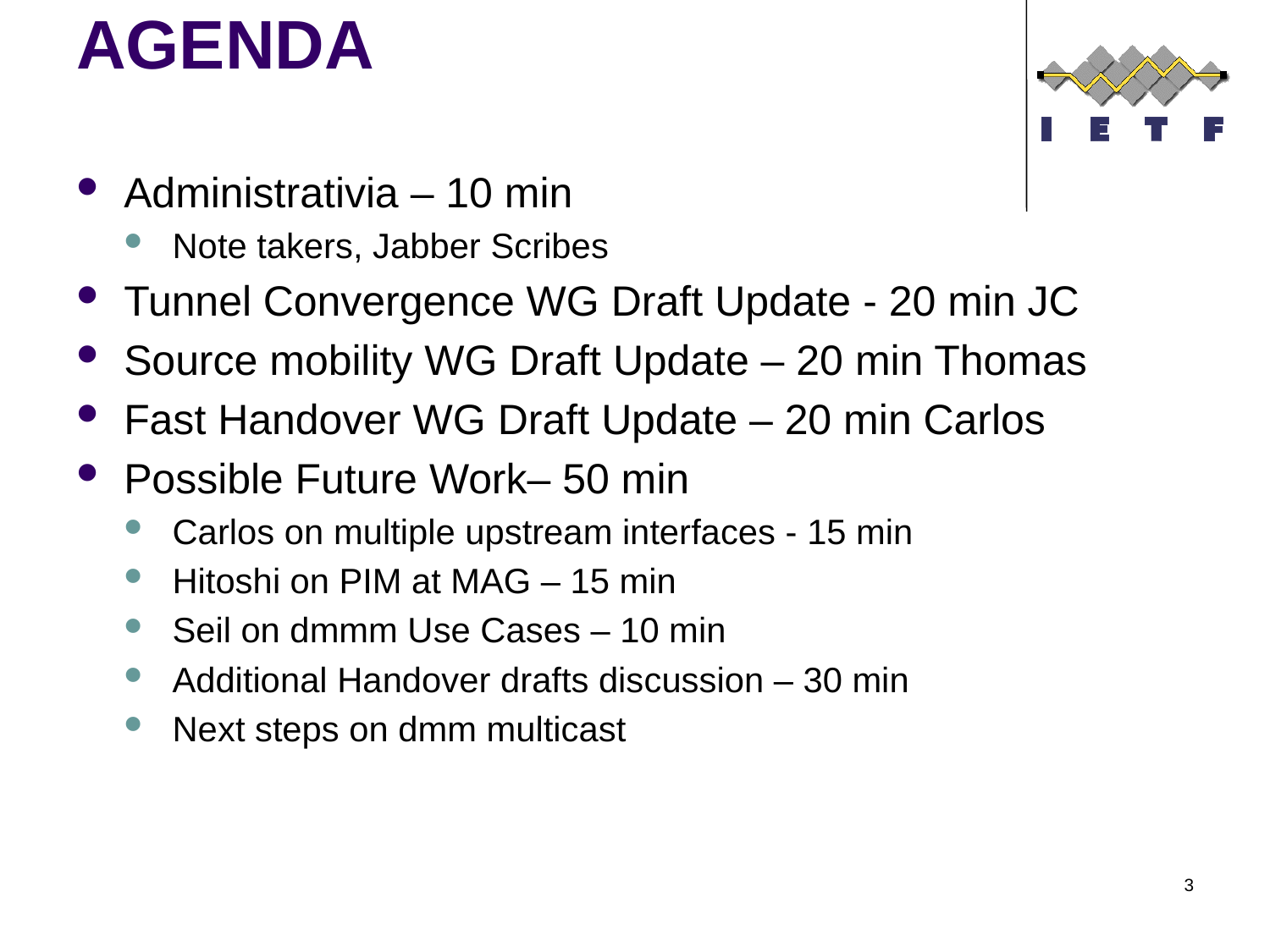

# AGENDA
Administrativia – 10 min
Note takers, Jabber Scribes
Tunnel Convergence WG Draft Update - 20 min JC
Source mobility WG Draft Update – 20 min Thomas
Fast Handover WG Draft Update – 20 min Carlos
Possible Future Work– 50 min
Carlos on multiple upstream interfaces - 15 min
Hitoshi on PIM at MAG – 15 min
Seil on dmmm Use Cases – 10 min
Additional Handover drafts discussion – 30 min
Next steps on dmm multicast

3